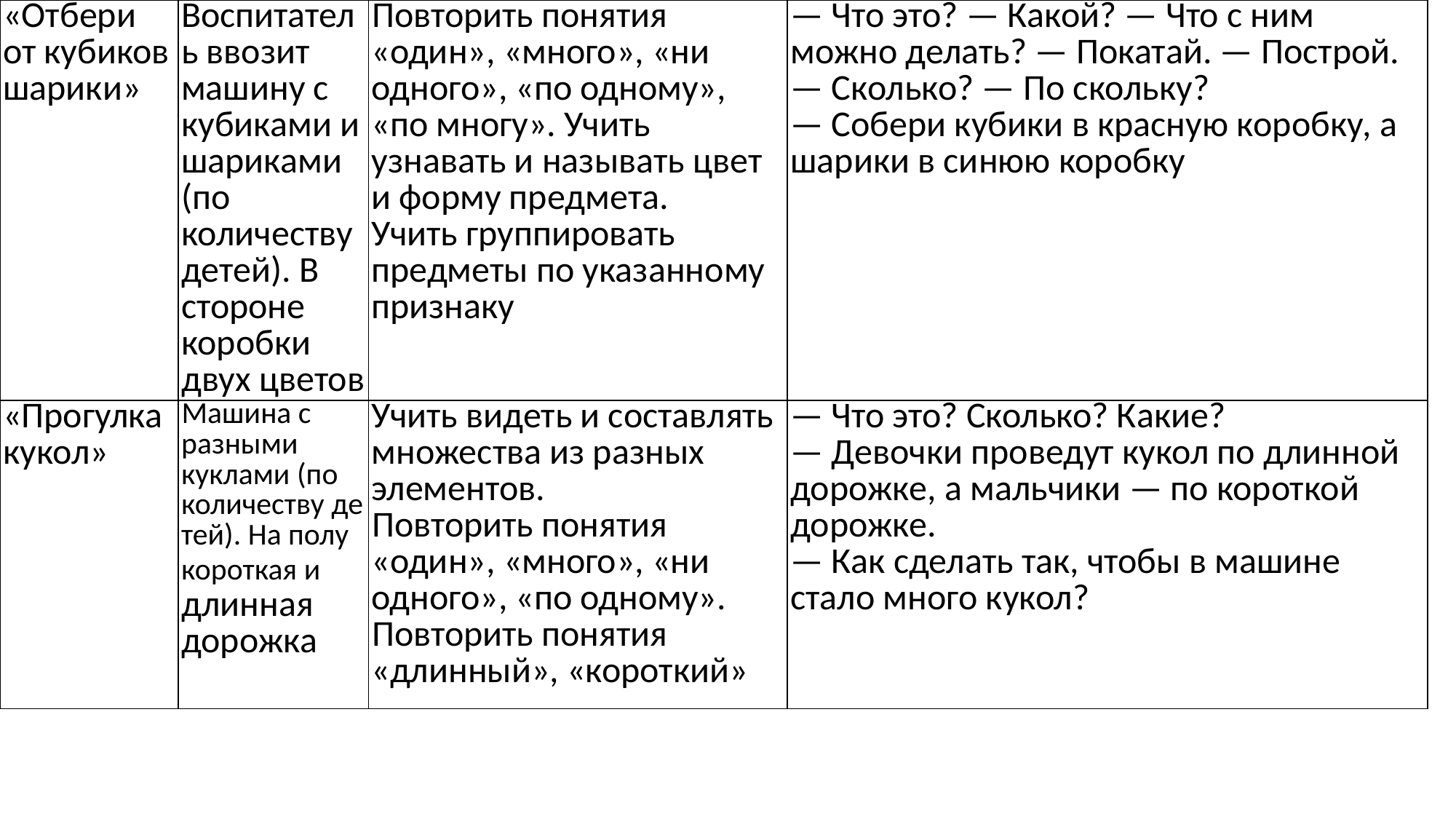

| «Отбери от кубиков ша­рики» | Воспитатель вво­зит машину с ку­биками и шарика­ми (по количест­ву детей). В стороне короб­ки двух цветов | Повторить понятия «один», «много», «ни одного», «по одному», «по многу». Учить узнавать и назы­вать цвет и форму пред­мета. Учить группировать предметы по указанно­му признаку | — Что это? — Какой? — Что с ним можно делать? — Покатай. — Построй. — Сколько? — По скольку? — Собери кубики в красную ко­робку, а шарики в синюю ко­робку |
| --- | --- | --- | --- |
| «Прогулка кукол» | Машина с разны­ми куклами (по количеству де­тей). На полу короткая и длинная дорожка | Учить видеть и состав­лять множества из раз­ных элементов. Повторить понятия «один», «много», «ни одного», «по одному». Повторить понятия «длинный», «короткий» | — Что это? Сколько? Какие? — Девочки проведут кукол по длинной дорожке, а мальчи­ки — по короткой дорожке. — Как сделать так, чтобы в ма­шине стало много кукол? |